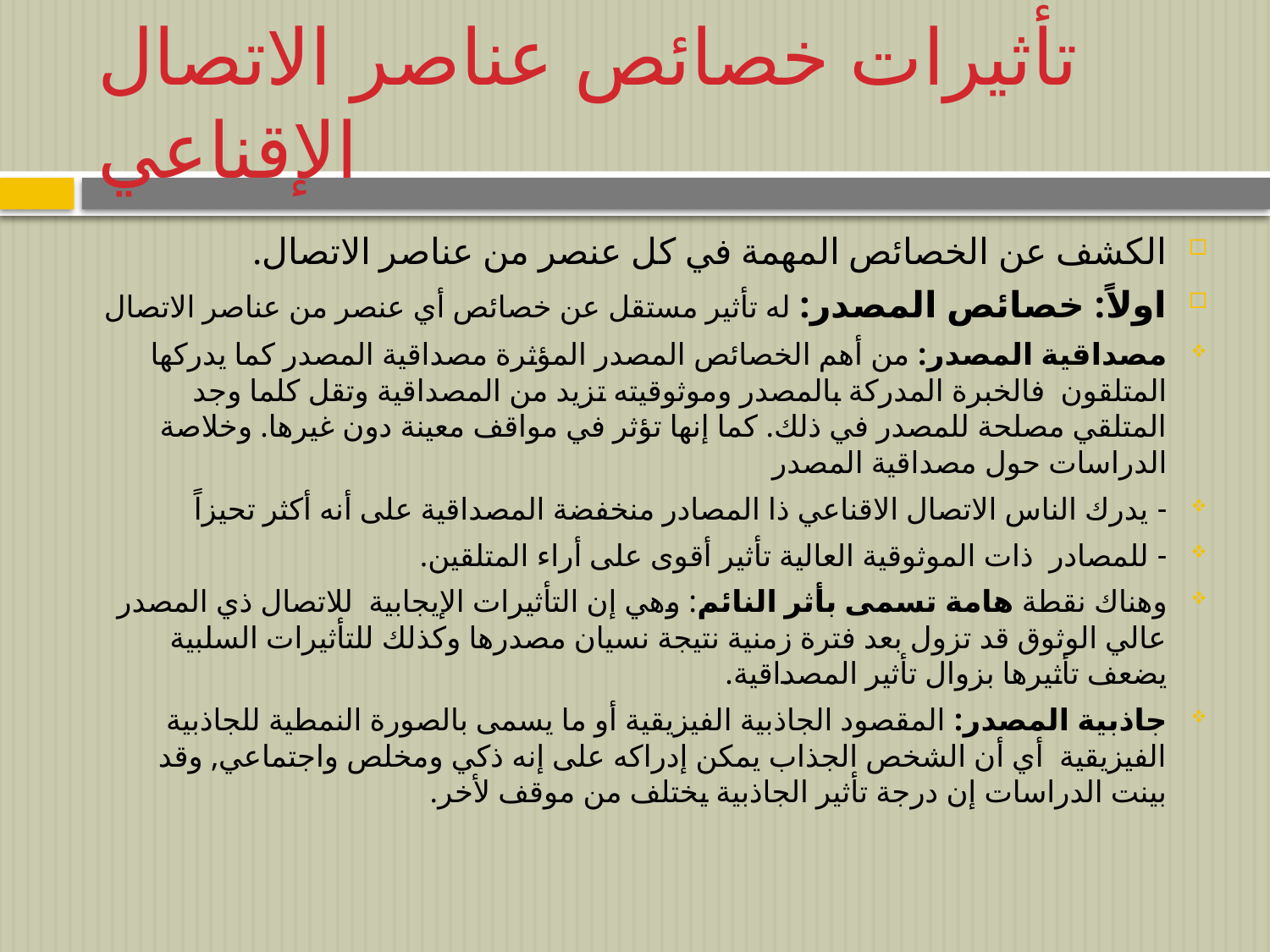

# تأثيرات خصائص عناصر الاتصال الإقناعي
الكشف عن الخصائص المهمة في كل عنصر من عناصر الاتصال.
اولاً: خصائص المصدر: له تأثير مستقل عن خصائص أي عنصر من عناصر الاتصال
مصداقية المصدر: من أهم الخصائص المصدر المؤثرة مصداقية المصدر كما يدركها المتلقون  فالخبرة المدركة بالمصدر وموثوقيته تزيد من المصداقية وتقل كلما وجد المتلقي مصلحة للمصدر في ذلك. كما إنها تؤثر في مواقف معينة دون غيرها. وخلاصة الدراسات حول مصداقية المصدر
- يدرك الناس الاتصال الاقناعي ذا المصادر منخفضة المصداقية على أنه أكثر تحيزاً
- للمصادر  ذات الموثوقية العالية تأثير أقوى على أراء المتلقين.
وهناك نقطة هامة تسمى بأثر النائم: وهي إن التأثيرات الإيجابية  للاتصال ذي المصدر عالي الوثوق قد تزول بعد فترة زمنية نتيجة نسيان مصدرها وكذلك للتأثيرات السلبية يضعف تأثيرها بزوال تأثير المصداقية.
جاذبية المصدر: المقصود الجاذبية الفيزيقية أو ما يسمى بالصورة النمطية للجاذبية الفيزيقية  أي أن الشخص الجذاب يمكن إدراكه على إنه ذكي ومخلص واجتماعي, وقد بينت الدراسات إن درجة تأثير الجاذبية يختلف من موقف لأخر.